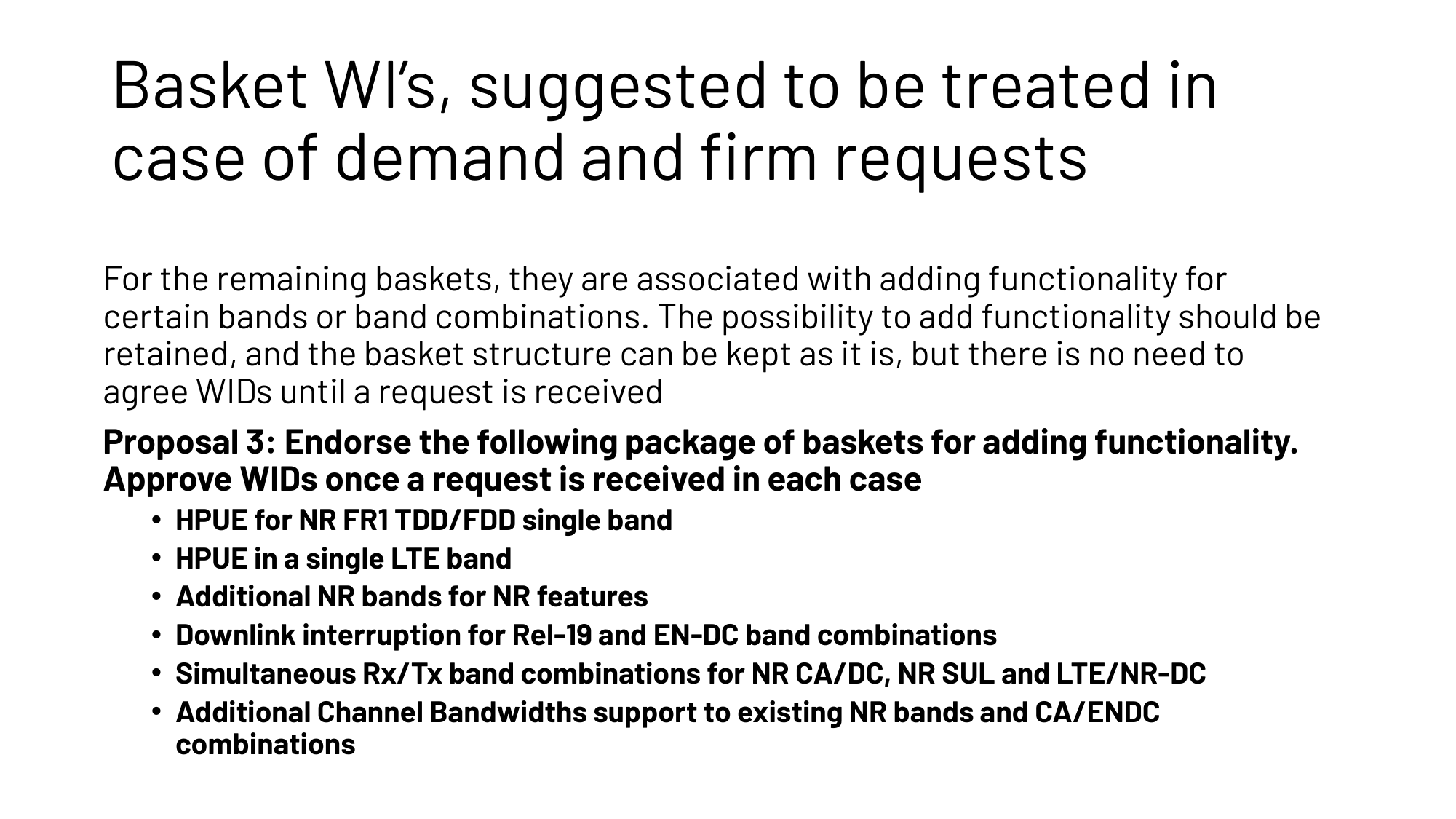

# Basket WI’s, suggested to be treated in case of demand and firm requests
For the remaining baskets, they are associated with adding functionality for certain bands or band combinations. The possibility to add functionality should be retained, and the basket structure can be kept as it is, but there is no need to agree WIDs until a request is received
Proposal 3: Endorse the following package of baskets for adding functionality. Approve WIDs once a request is received in each case
HPUE for NR FR1 TDD/FDD single band
HPUE in a single LTE band
Additional NR bands for NR features
Downlink interruption for Rel-19 and EN-DC band combinations
Simultaneous Rx/Tx band combinations for NR CA/DC, NR SUL and LTE/NR-DC
Additional Channel Bandwidths support to existing NR bands and CA/ENDC combinations